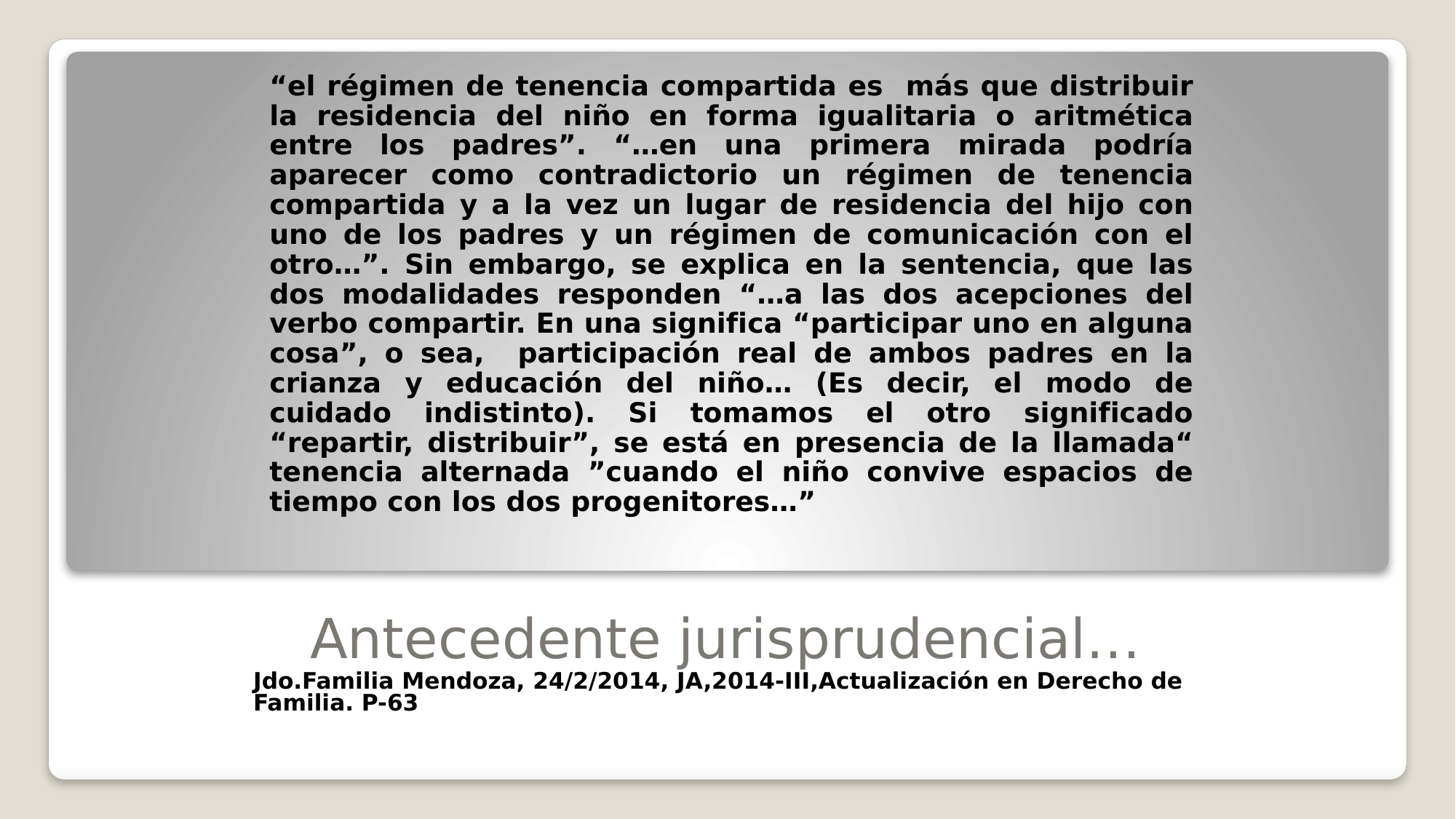

“el régimen de tenencia compartida es  más que distribuir la residencia del niño en forma igualitaria o aritmética entre los padres”. “…en una primera mirada podría aparecer como contradictorio un régimen de tenencia compartida y a la vez un lugar de residencia del hijo con uno de los padres y un régimen de comunicación con el otro…”. Sin embargo, se explica en la sentencia, que las dos modalidades responden “…a las dos acepciones del verbo compartir. En una significa “participar uno en alguna cosa”, o sea,  participación real de ambos padres en la crianza y educación del niño… (Es decir, el modo de cuidado indistinto). Si tomamos el otro significado “repartir, distribuir”, se está en presencia de la llamada“ tenencia alternada ”cuando el niño convive espacios de tiempo con los dos progenitores…”
# Antecedente jurisprudencial…
Jdo.Familia Mendoza, 24/2/2014, JA,2014-III,Actualización en Derecho de Familia. P-63